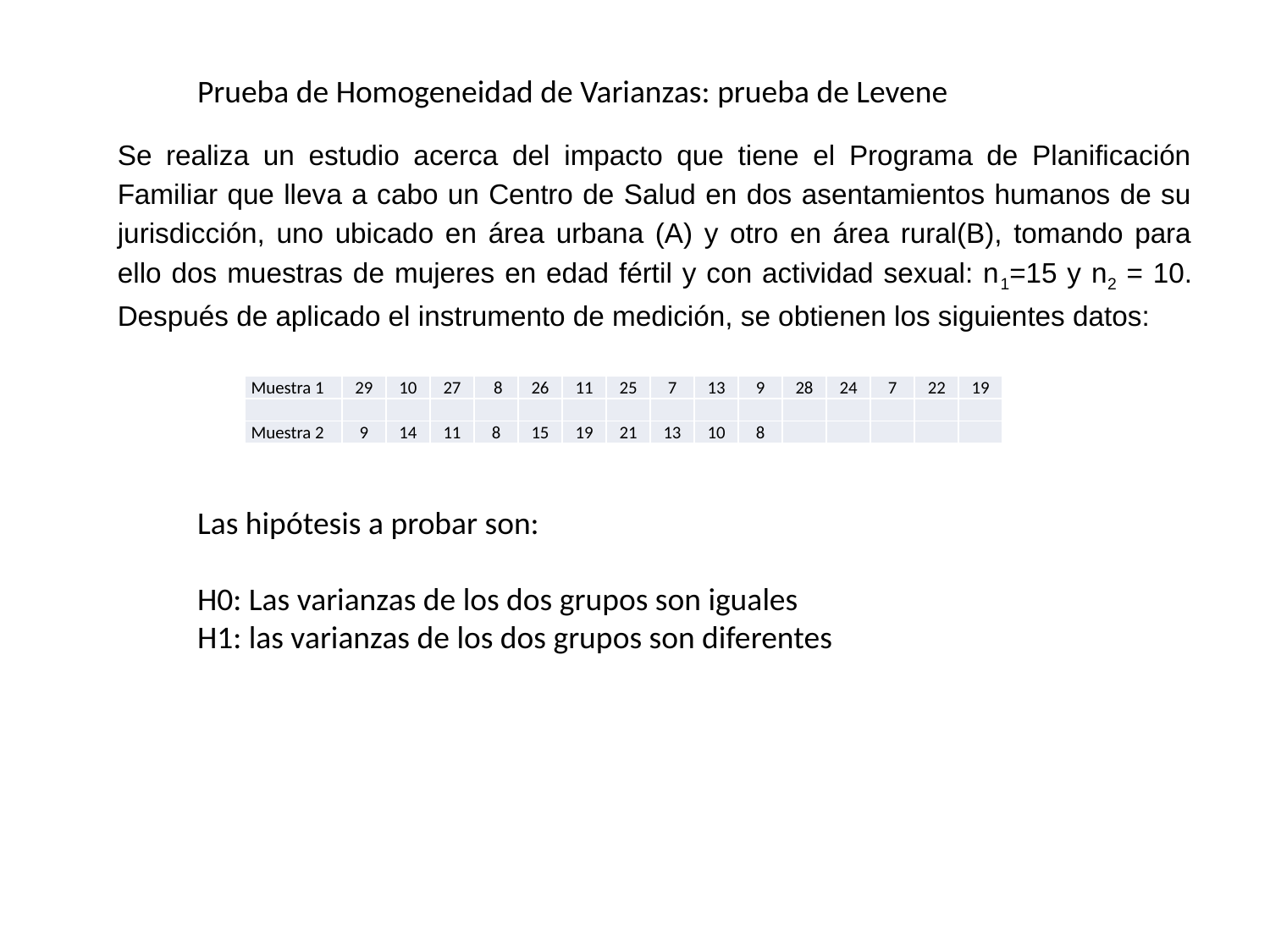

Prueba de Homogeneidad de Varianzas: prueba de Levene
Se realiza un estudio acerca del impacto que tiene el Programa de Planificación Familiar que lleva a cabo un Centro de Salud en dos asentamientos humanos de su jurisdicción, uno ubicado en área urbana (A) y otro en área rural(B), tomando para ello dos muestras de mujeres en edad fértil y con actividad sexual: n1=15 y n2 = 10. Después de aplicado el instrumento de medición, se obtienen los siguientes datos:
| Muestra 1 | 29 | 10 | 27 | 8 | 26 | 11 | 25 | 7 | 13 | 9 | 28 | 24 | 7 | 22 | 19 |
| --- | --- | --- | --- | --- | --- | --- | --- | --- | --- | --- | --- | --- | --- | --- | --- |
|  |  |  |  |  |  |  |  |  |  |  |  |  |  |  |  |
| Muestra 2 | 9 | 14 | 11 | 8 | 15 | 19 | 21 | 13 | 10 | 8 |  |  |  |  |  |
Las hipótesis a probar son:

H0: Las varianzas de los dos grupos son iguales
H1: las varianzas de los dos grupos son diferentes